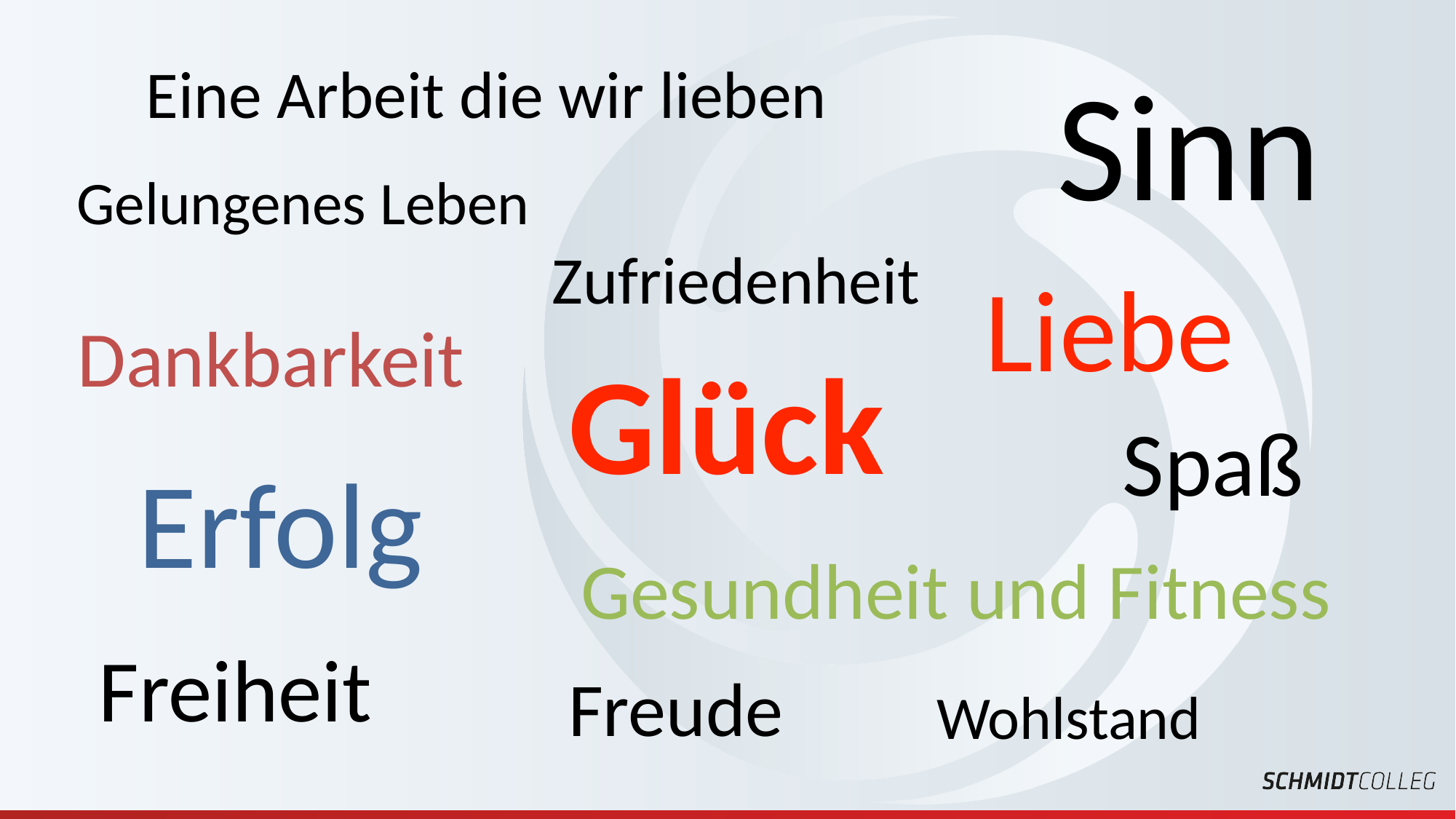

Sinn
Eine Arbeit die wir lieben
Gelungenes Leben
Zufriedenheit
Liebe
Dankbarkeit
Glück
Spaß
Erfolg
Gesundheit und Fitness
Freiheit
Freude
Wohlstand